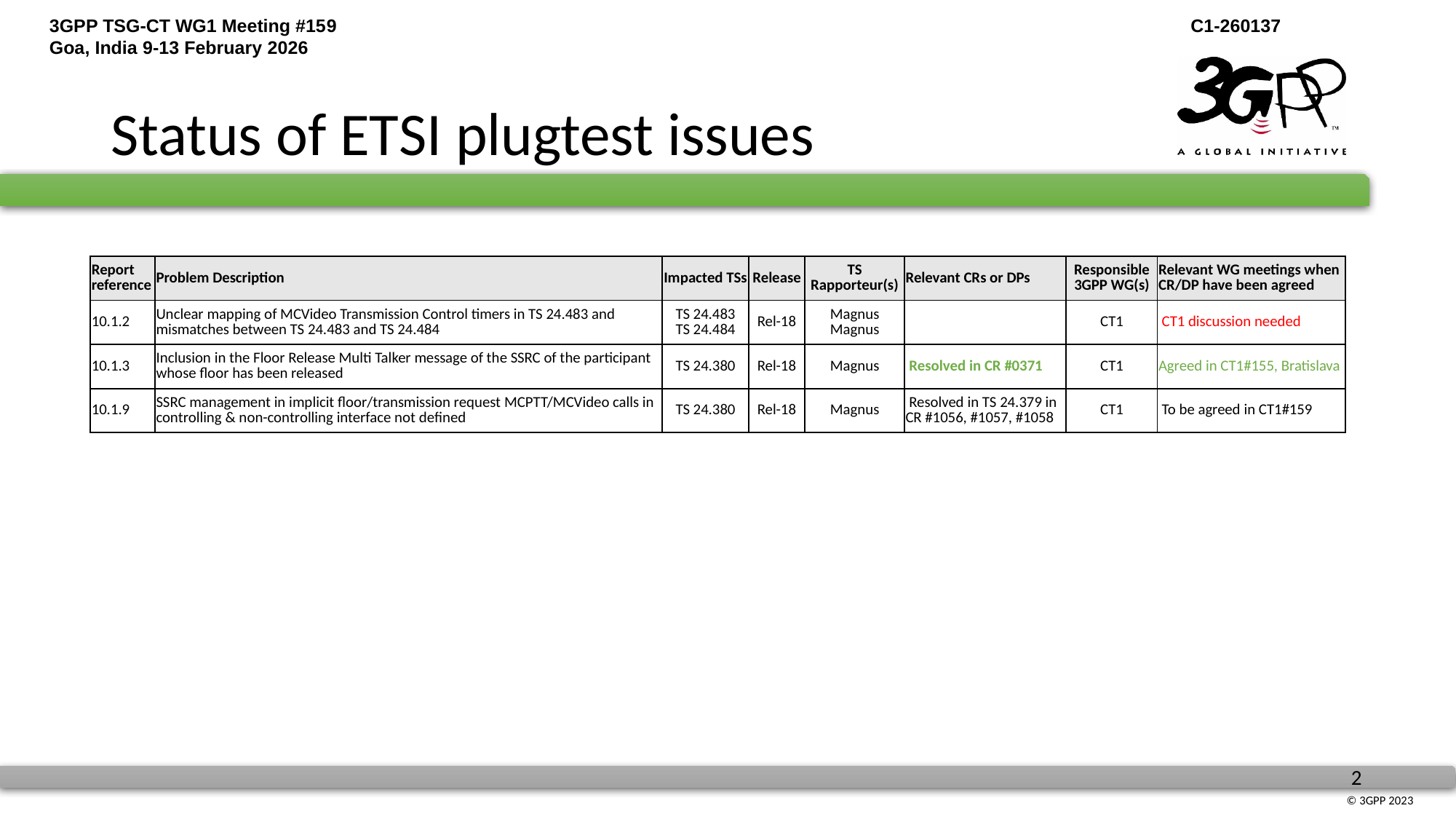

# Status of ETSI plugtest issues
| Report reference | Problem Description | Impacted TSs | Release | TS Rapporteur(s) | Relevant CRs or DPs | Responsible 3GPP WG(s) | Relevant WG meetings when CR/DP have been agreed |
| --- | --- | --- | --- | --- | --- | --- | --- |
| 10.1.2 | Unclear mapping of MCVideo Transmission Control timers in TS 24.483 and mismatches between TS 24.483 and TS 24.484 | TS 24.483 TS 24.484 | Rel-18 | Magnus Magnus |  | CT1 | CT1 discussion needed |
| 10.1.3 | Inclusion in the Floor Release Multi Talker message of the SSRC of the participant whose floor has been released | TS 24.380 | Rel-18 | Magnus | Resolved in CR #0371 | CT1 | Agreed in CT1#155, Bratislava |
| 10.1.9 | SSRC management in implicit floor/transmission request MCPTT/MCVideo calls in controlling & non-controlling interface not defined | TS 24.380 | Rel-18 | Magnus | Resolved in TS 24.379 in CR #1056, #1057, #1058 | CT1 | To be agreed in CT1#159 |